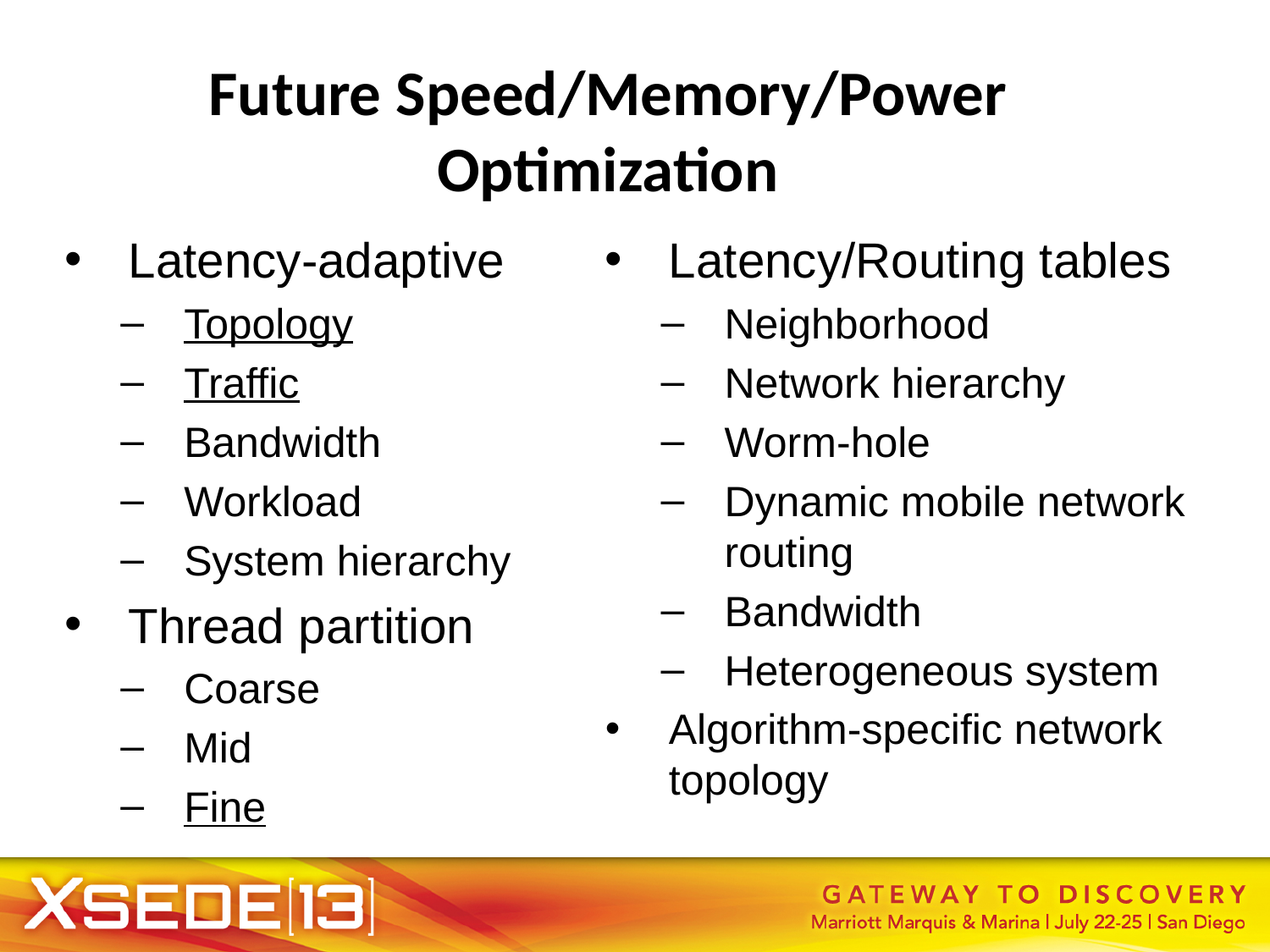

Future Speed/Memory/Power Optimization
Latency-adaptive
Topology
Traffic
Bandwidth
Workload
System hierarchy
Thread partition
Coarse
Mid
Fine

Latency/Routing tables
Neighborhood
Network hierarchy
Worm-hole
Dynamic mobile network routing
Bandwidth
Heterogeneous system
Algorithm-specific network topology